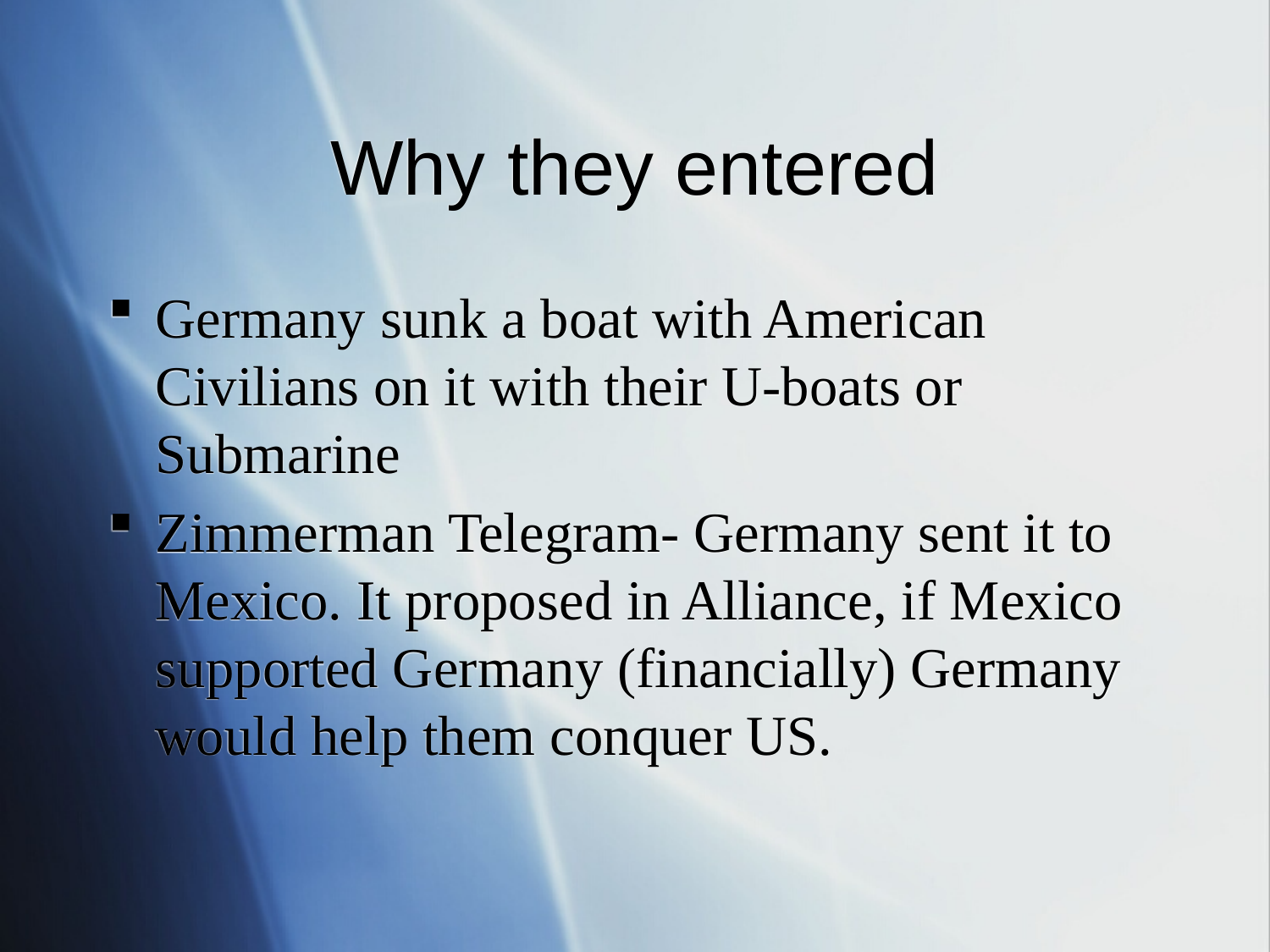

# Why they entered
Germany sunk a boat with American Civilians on it with their U-boats or Submarine
Zimmerman Telegram- Germany sent it to Mexico. It proposed in Alliance, if Mexico supported Germany (financially) Germany would help them conquer US.